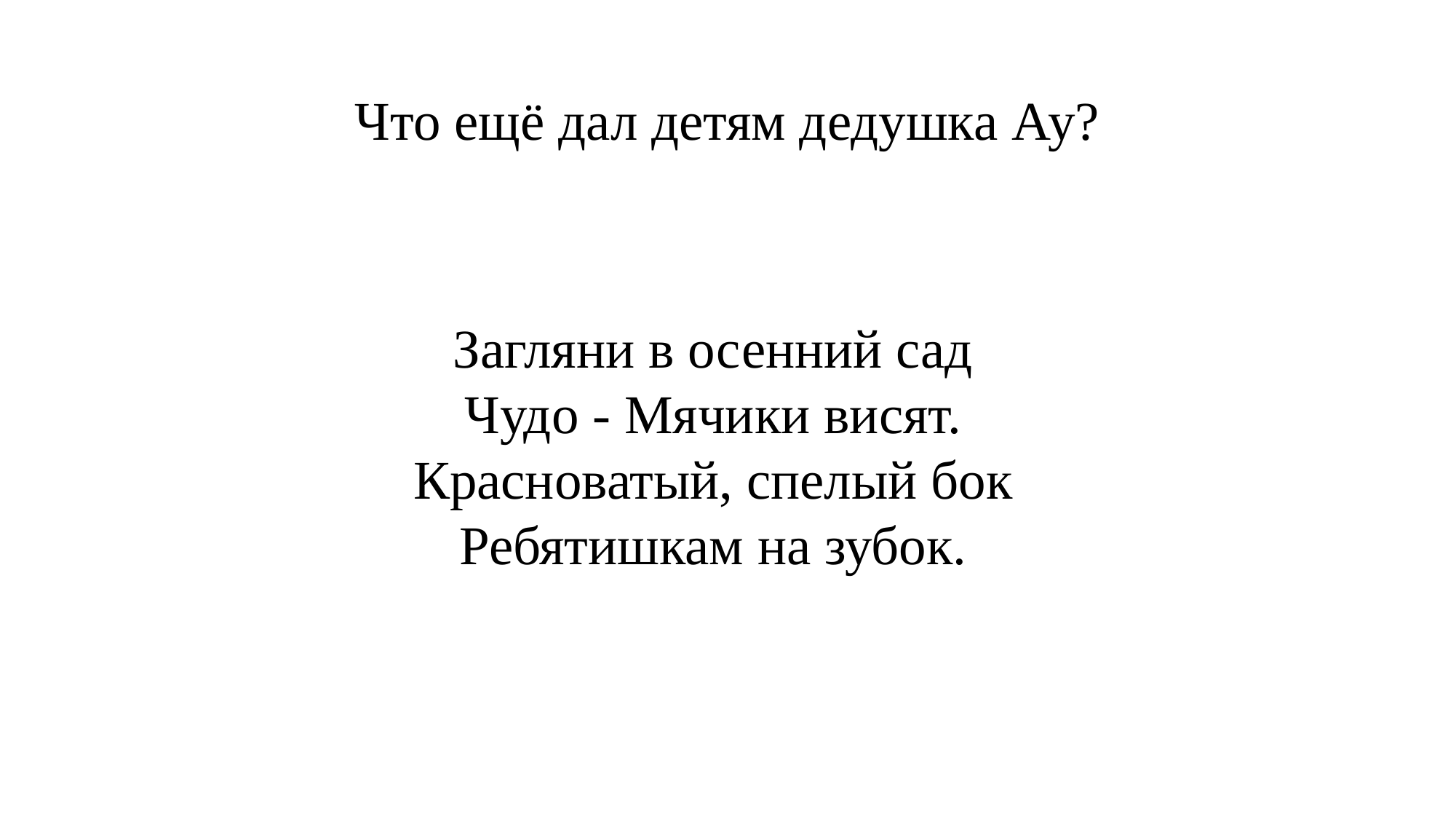

# Что ещё дал детям дедушка Ау?
Загляни в осенний сад
Чудо - Мячики висят.
Красноватый, спелый бок
Ребятишкам на зубок.